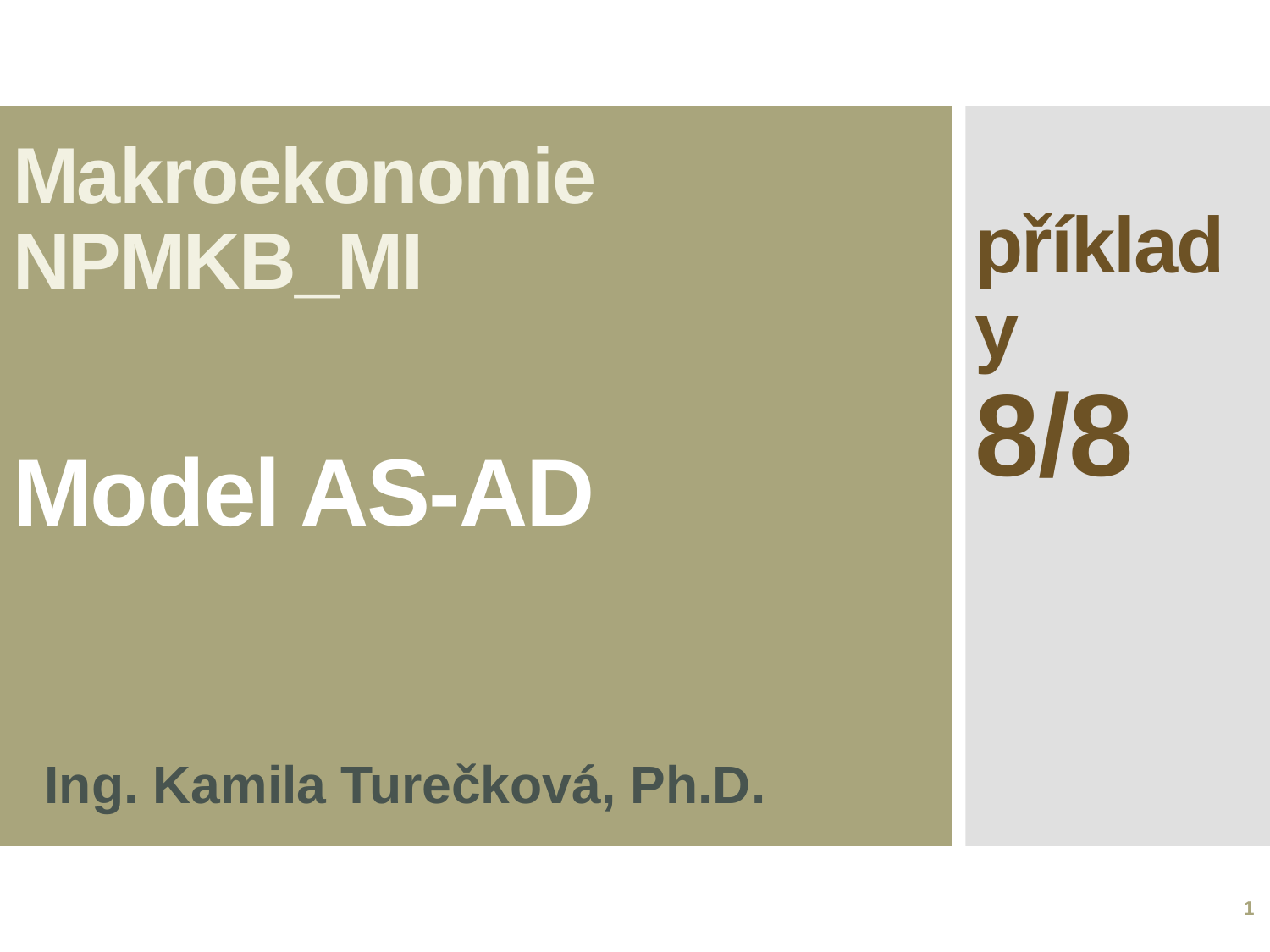

příklady
8/8
# Makroekonomie NPMKB_MI Model AS-AD
Ing. Kamila Turečková, Ph.D.
1